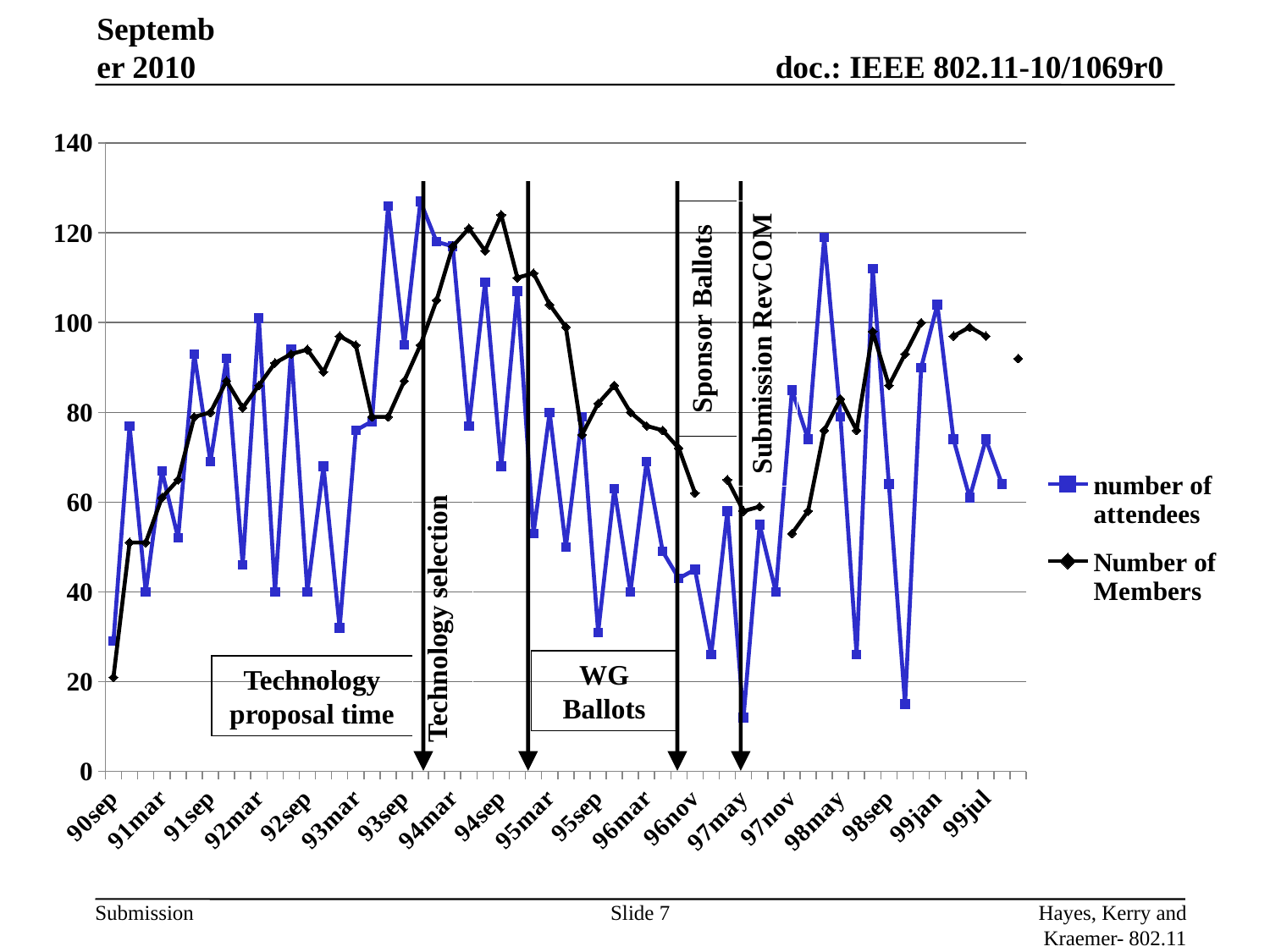

September 2010
#

[unsupported chart]

Technology selection

WG Ballots

Sponsor Ballots

Submission RevCOM
Technology proposal time
Slide 7
Hayes, Kerry and Kraemer- 802.11 WG Chairs